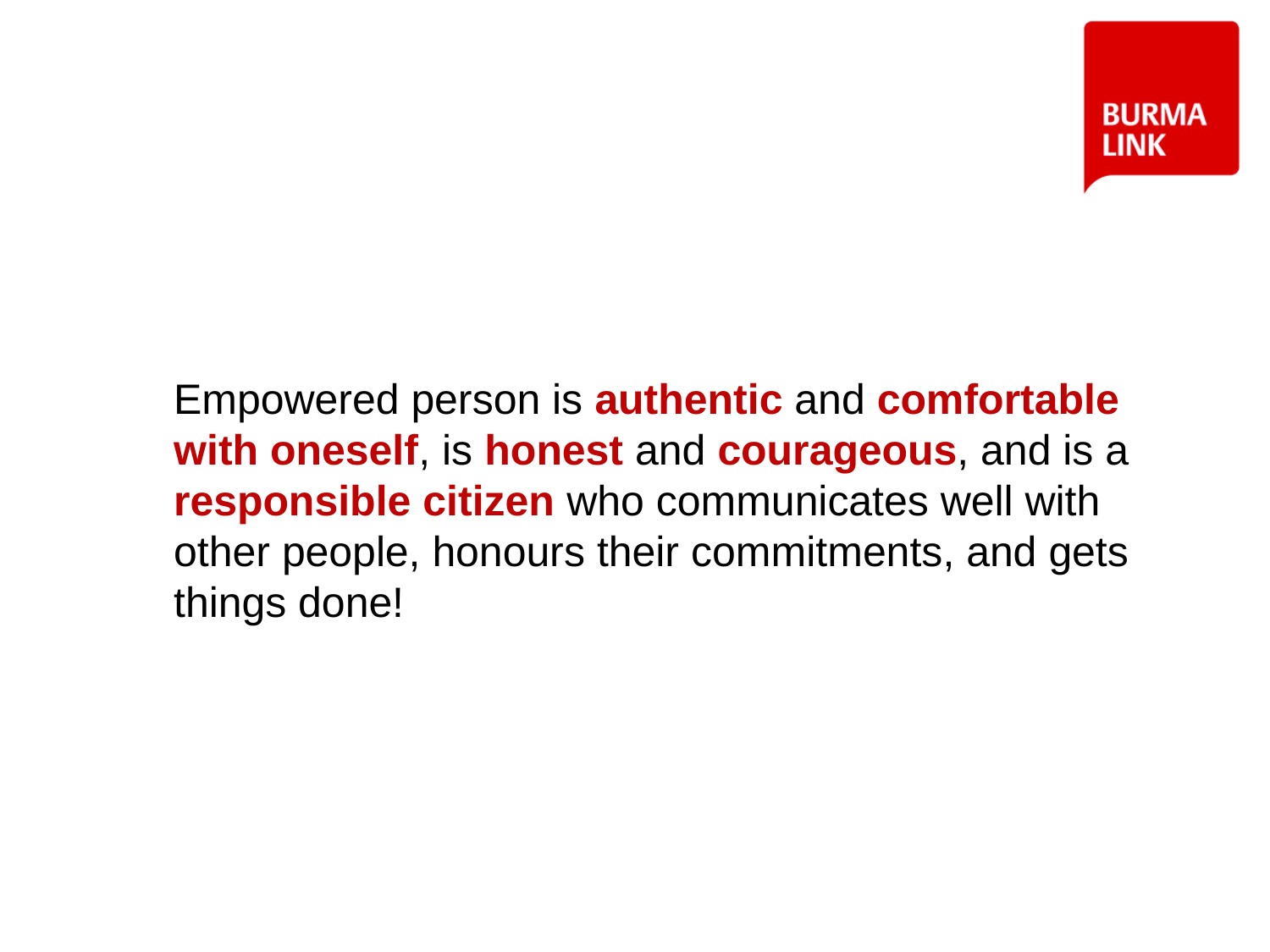

8
# Empowered person is authentic and comfortable with oneself, is honest and courageous, and is a responsible citizen who communicates well with other people, honours their commitments, and gets things done!